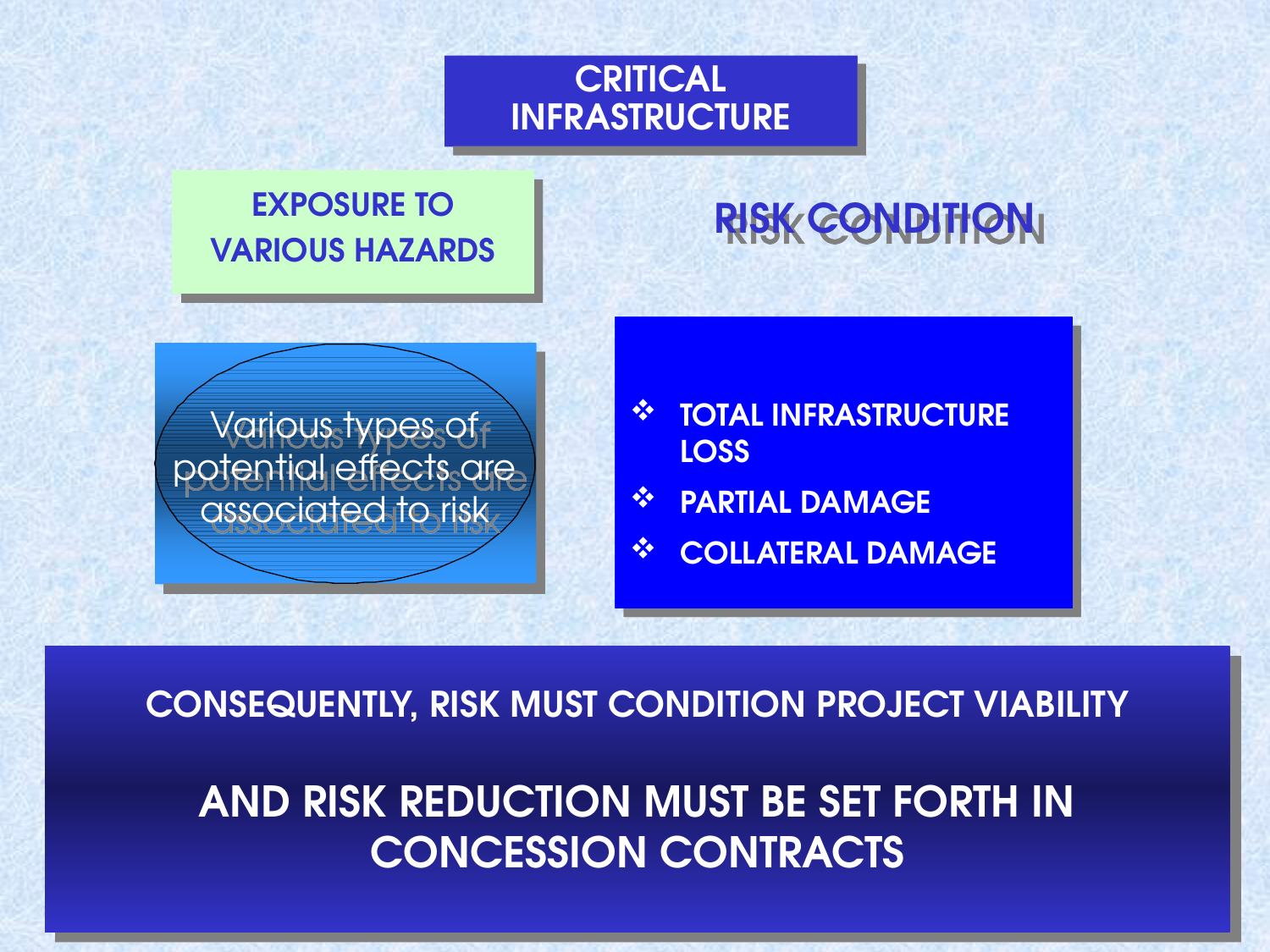

CRITICAL INFRASTRUCTURE

INFRAESTRUCTURAS

INFRAESTRUCTURAS
INFRAESTRUCTURAS
VITALES
VITALES
VITALES
EXPOSURE TO VARIOUS HAZARDS

EXPOSICION A

EXPOSICION A
EXPOSICION A
RISK CONDITION
DISTINTAS AMENAZAS
DISTINTAS AMENAZAS
DISTINTAS AMENAZAS

PERDIDAS TOTALES DE LA
PERDIDAS TOTALES DE LA
v

v

TOTAL INFRASTRUCTURE LOSS
PARTIAL DAMAGE
COLLATERAL DAMAGE
PERDIDAS TOTALES DE LA
PERDIDAS TOTALES DE LA
v
v

Al riesgo se
Al riesgo se

asocian distintos

asocian distintos

tipos de
tipos de

afectaci
ó
n
afectaci
ó
n

potencial

potencial

Al riesgo se
Al riesgo se
INFRAESTRUCTURA

INFRAESTRUCTURA

INFRAESTRUCTURA
INFRAESTRUCTURA

Various types of potential effects are associated to risk

asocian distintos

asocian distintos

DA
Ñ
OS PARCIALES

DA
Ñ
OS PARCIALES

v

v

DA
DA
Ñ
Ñ
OS PARCIALES
OS PARCIALES

tipos de
v
v

tipos de

afectaci
ó
n

afectaci
ó
n

AFECTACION INDIRECTAS

AFECTACION INDIRECTAS

v

v

AFECTACION INDIRECTAS
AFECTACION INDIRECTAS

v
v

potencial

potencial

CONSEQUENTLY, RISK MUST CONDITION PROJECT VIABILITY

AND RISK REDUCTION MUST BE SET FORTH IN CONCESSION CONTRACTS